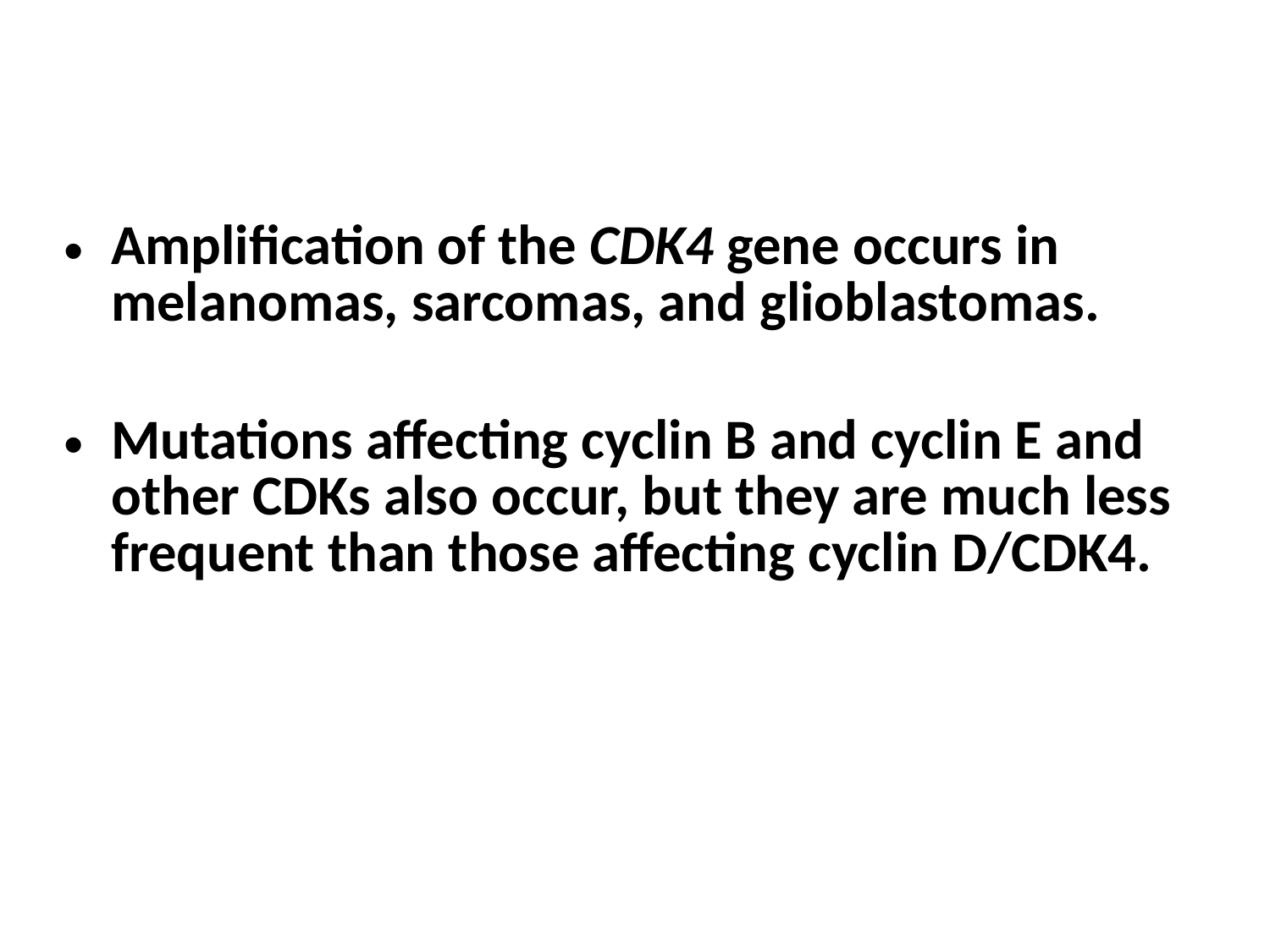

Amplification of the CDK4 gene occurs in melanomas, sarcomas, and glioblastomas.

Mutations affecting cyclin B and cyclin E and other CDKs also occur, but they are much less frequent than those affecting cyclin D/CDK4.